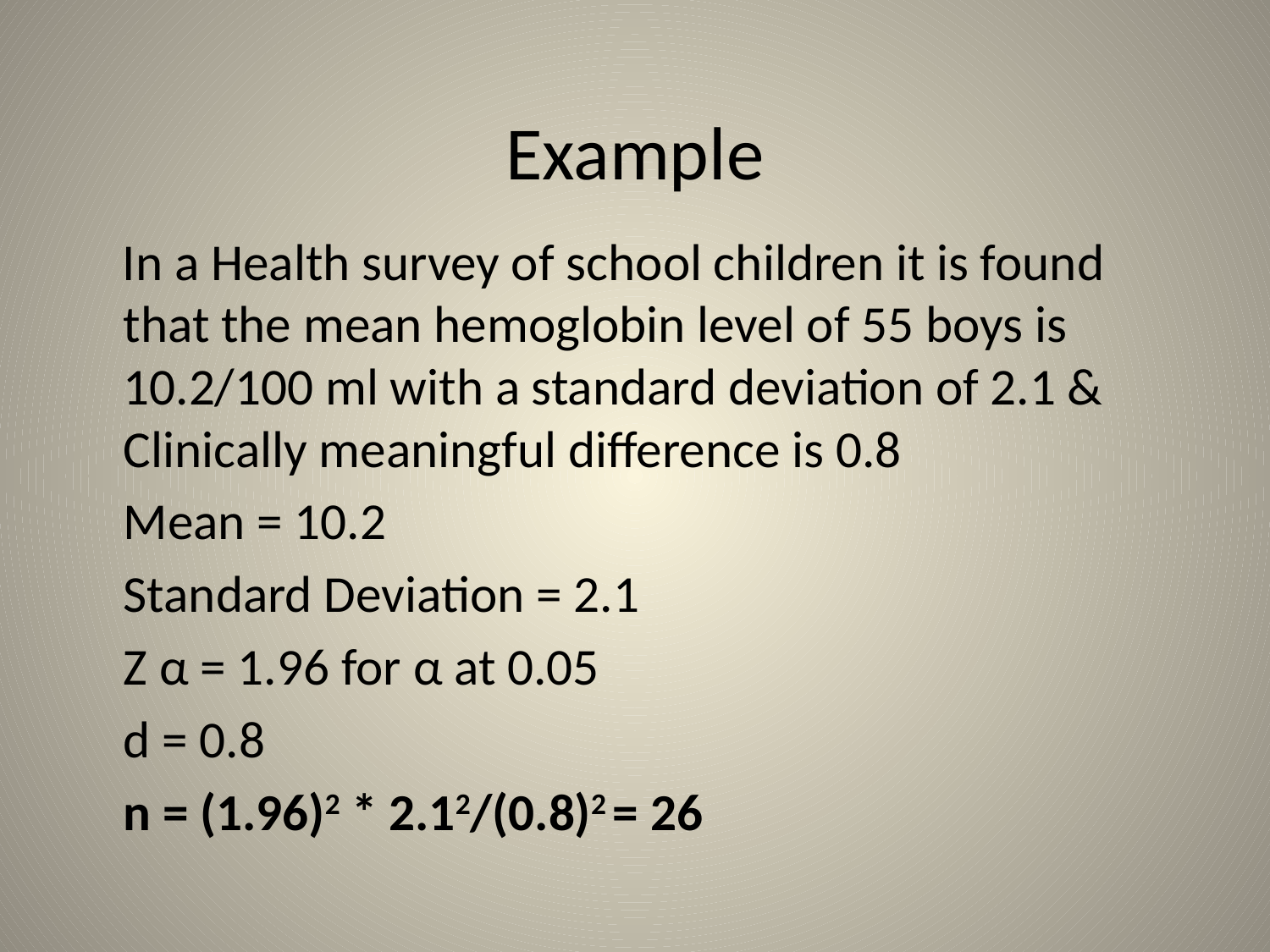

# Example
    In a Health survey of school children it is found that the mean hemoglobin level of 55 boys is 10.2/100 ml with a standard deviation of 2.1 & Clinically meaningful difference is 0.8
	Mean = 10.2
	Standard Deviation = 2.1
	Z α = 1.96 for α at 0.05
	d = 0.8
		n = (1.96)2 * 2.12/(0.8)2 = 26